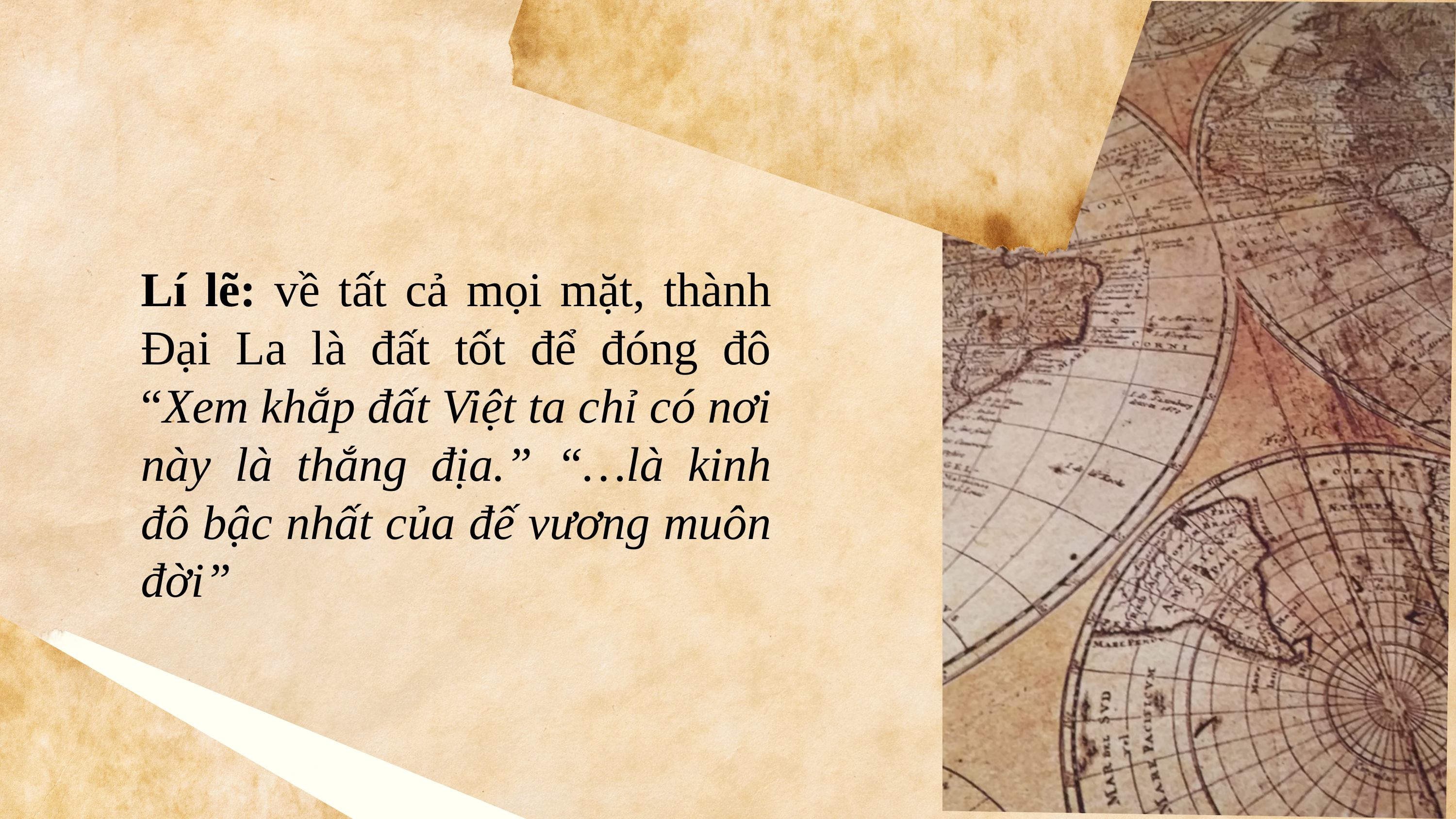

Lí lẽ: về tất cả mọi mặt, thành Đại La là đất tốt để đóng đô “Xem khắp đất Việt ta chỉ có nơi này là thắng địa.” “…là kinh đô bậc nhất của đế vương muôn đời”